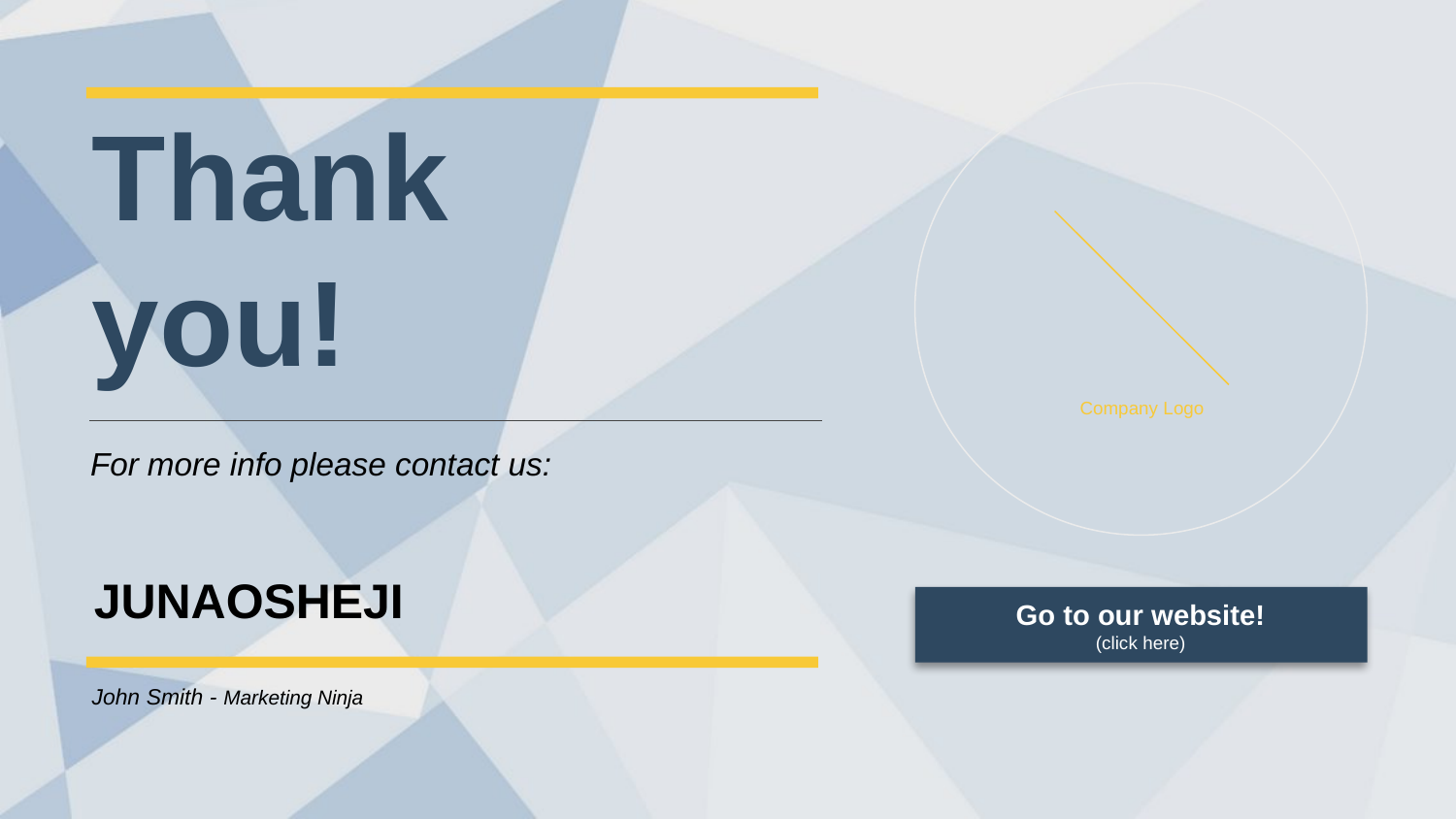

Thank you!
Company Logo
For more info please contact us:
JUNAOSHEJI

Go to our website!
(click here)

John Smith - Marketing Ninja